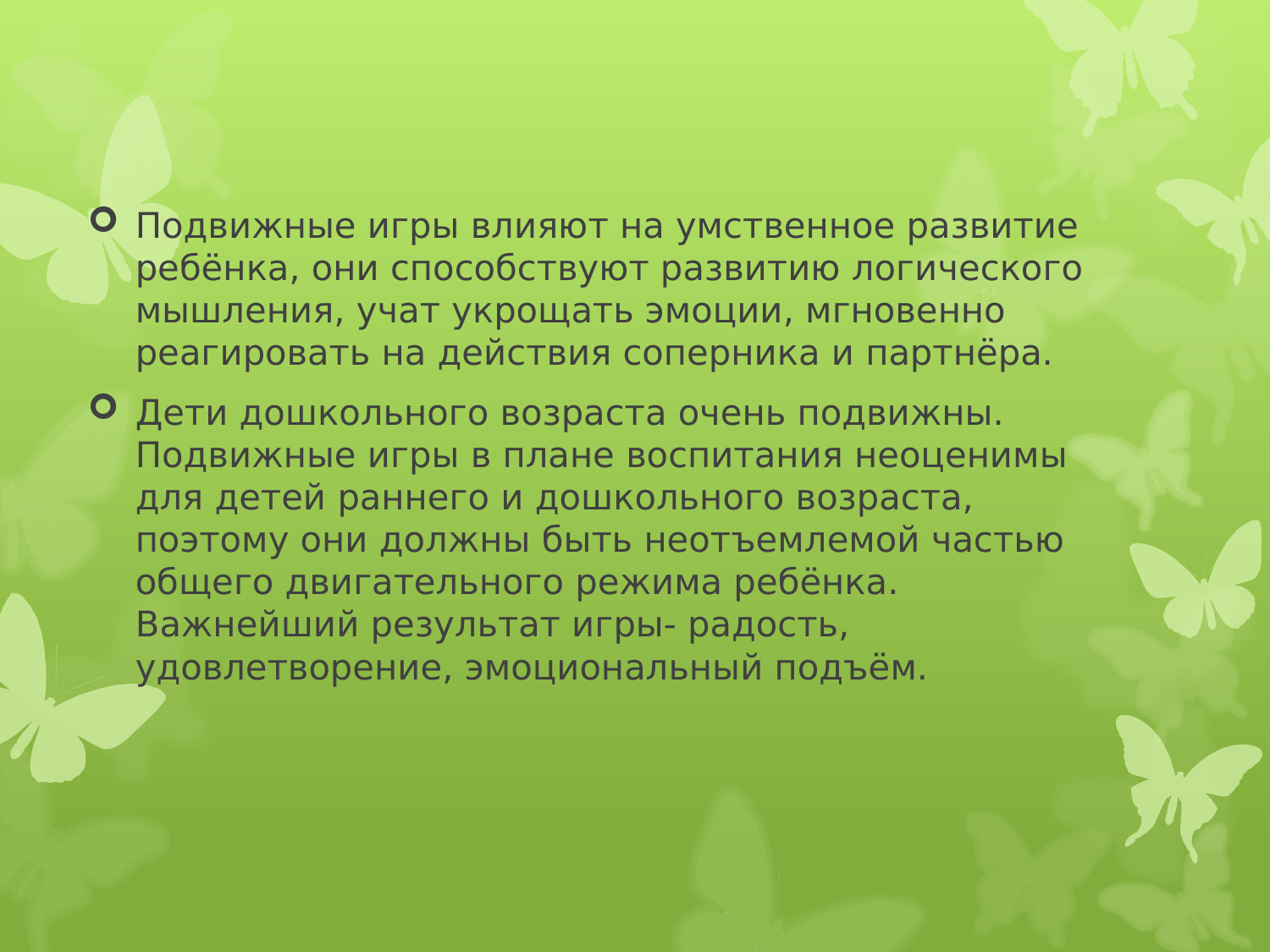

Подвижные игры влияют на умственное развитие ребёнка, они способствуют развитию логического мышления, учат укрощать эмоции, мгновенно реагировать на действия соперника и партнёра.
Дети дошкольного возраста очень подвижны. Подвижные игры в плане воспитания неоценимы для детей раннего и дошкольного возраста, поэтому они должны быть неотъемлемой частью общего двигательного режима ребёнка. Важнейший результат игры- радость, удовлетворение, эмоциональный подъём.